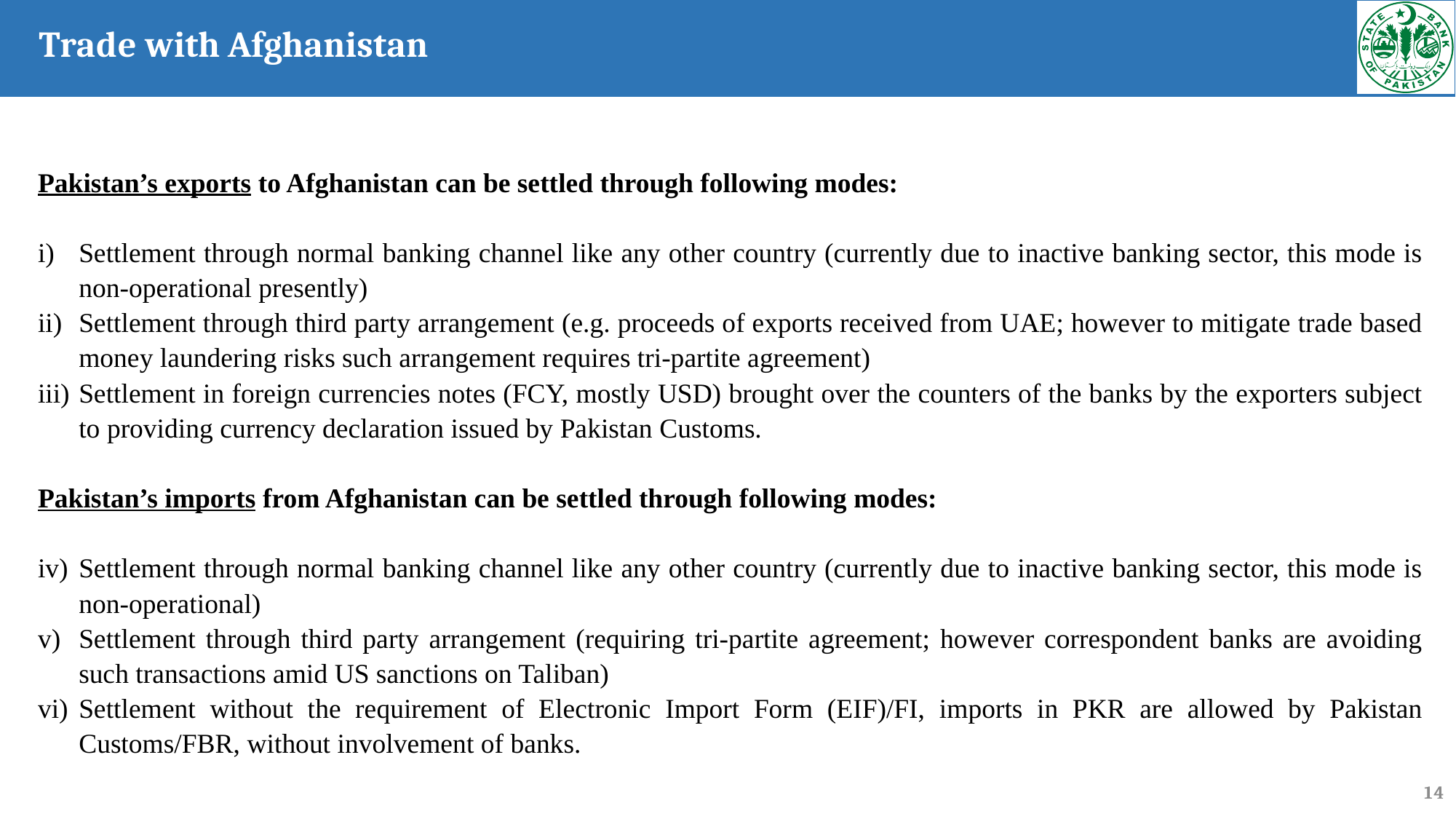

Trade with Afghanistan
Pakistan’s exports to Afghanistan can be settled through following modes:

Settlement through normal banking channel like any other country (currently due to inactive banking sector, this mode is non-operational presently)
Settlement through third party arrangement (e.g. proceeds of exports received from UAE; however to mitigate trade based money laundering risks such arrangement requires tri-partite agreement)
Settlement in foreign currencies notes (FCY, mostly USD) brought over the counters of the banks by the exporters subject to providing currency declaration issued by Pakistan Customs.

Pakistan’s imports from Afghanistan can be settled through following modes:

Settlement through normal banking channel like any other country (currently due to inactive banking sector, this mode is non-operational)
Settlement through third party arrangement (requiring tri-partite agreement; however correspondent banks are avoiding such transactions amid US sanctions on Taliban)
Settlement without the requirement of Electronic Import Form (EIF)/FI, imports in PKR are allowed by Pakistan Customs/FBR, without involvement of banks.
14